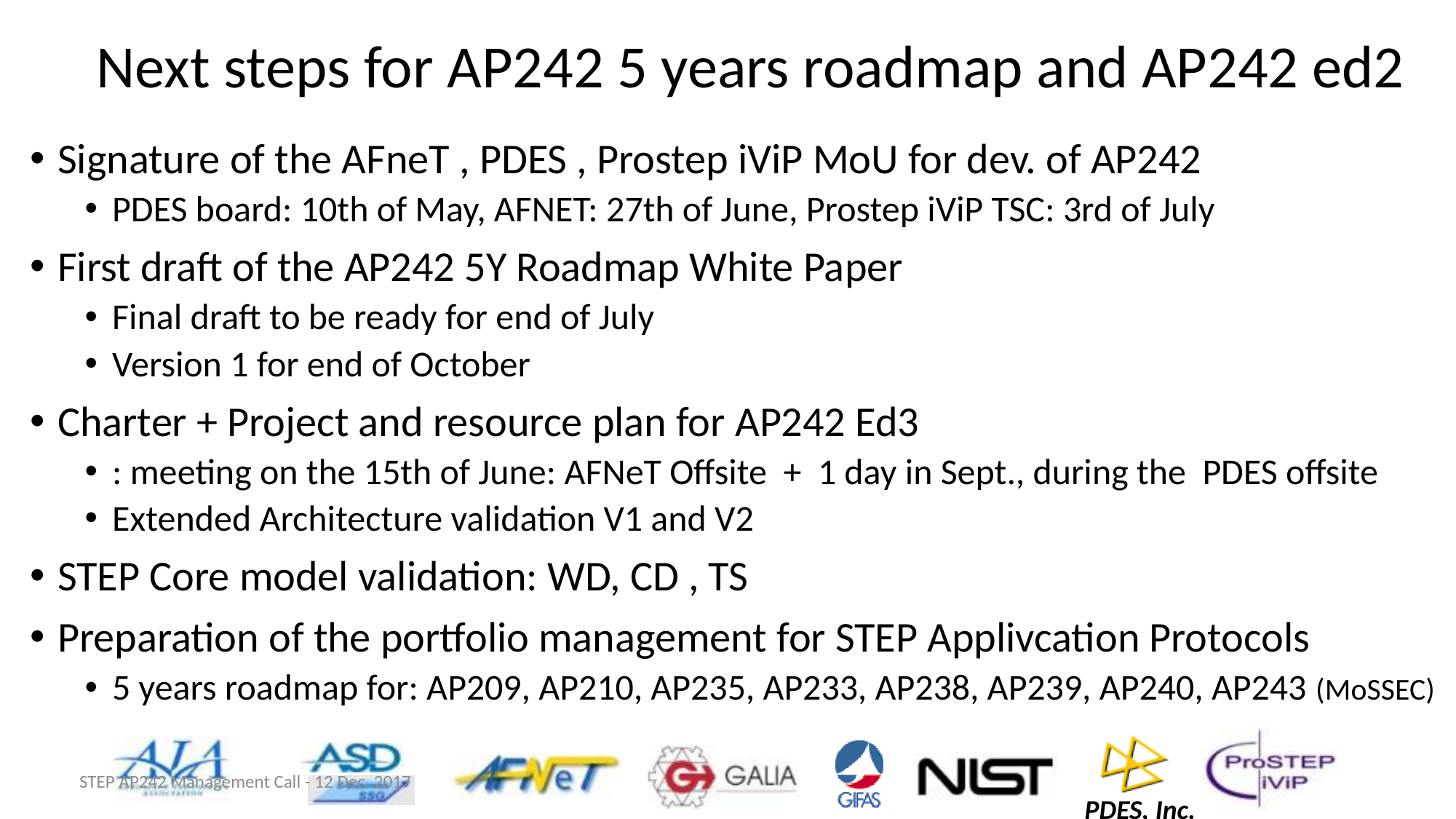

# Next steps for AP242 5 years roadmap and AP242 ed2
Signature of the AFneT , PDES , Prostep iViP MoU for dev. of AP242
PDES board: 10th of May, AFNET: 27th of June, Prostep iViP TSC: 3rd of July
First draft of the AP242 5Y Roadmap White Paper
Final draft to be ready for end of July
Version 1 for end of October
Charter + Project and resource plan for AP242 Ed3
: meeting on the 15th of June: AFNeT Offsite  +  1 day in Sept., during the  PDES offsite
Extended Architecture validation V1 and V2
STEP Core model validation: WD, CD , TS
Preparation of the portfolio management for STEP Applivcation Protocols
5 years roadmap for: AP209, AP210, AP235, AP233, AP238, AP239, AP240, AP243 (MoSSEC)

STEP AP242 Management Call - 12 Dec. 2017